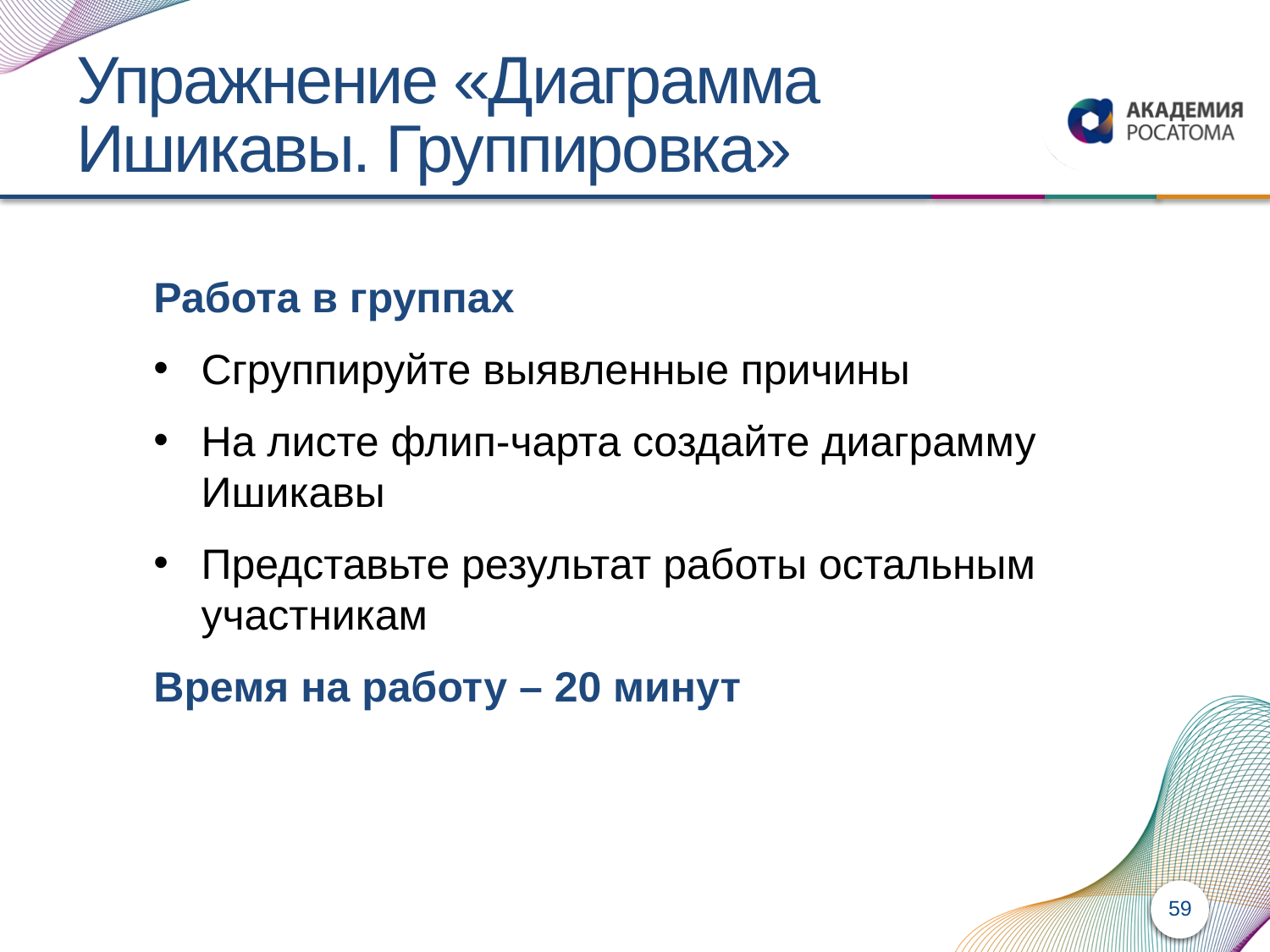

# Упражнение «Диаграмма Ишикавы. Группировка»
Работа в группах
Сгруппируйте выявленные причины
На листе флип-чарта создайте диаграмму Ишикавы
Представьте результат работы остальным участникам
Время на работу – 20 минут
59